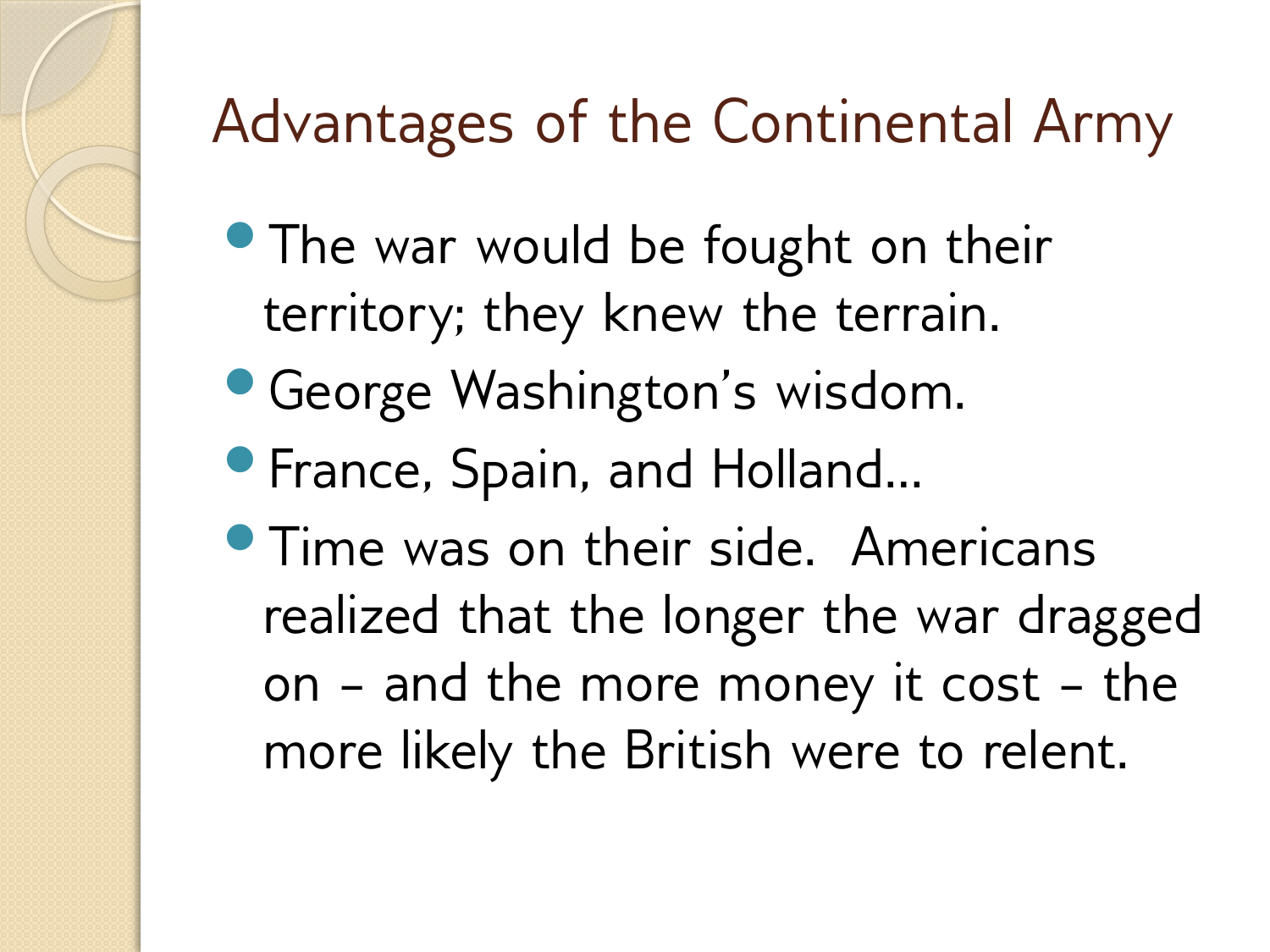

# Advantages of the Continental Army
The war would be fought on their territory; they knew the terrain.
George Washington’s wisdom.
France, Spain, and Holland…
Time was on their side.  Americans realized that the longer the war dragged on – and the more money it cost – the more likely the British were to relent.